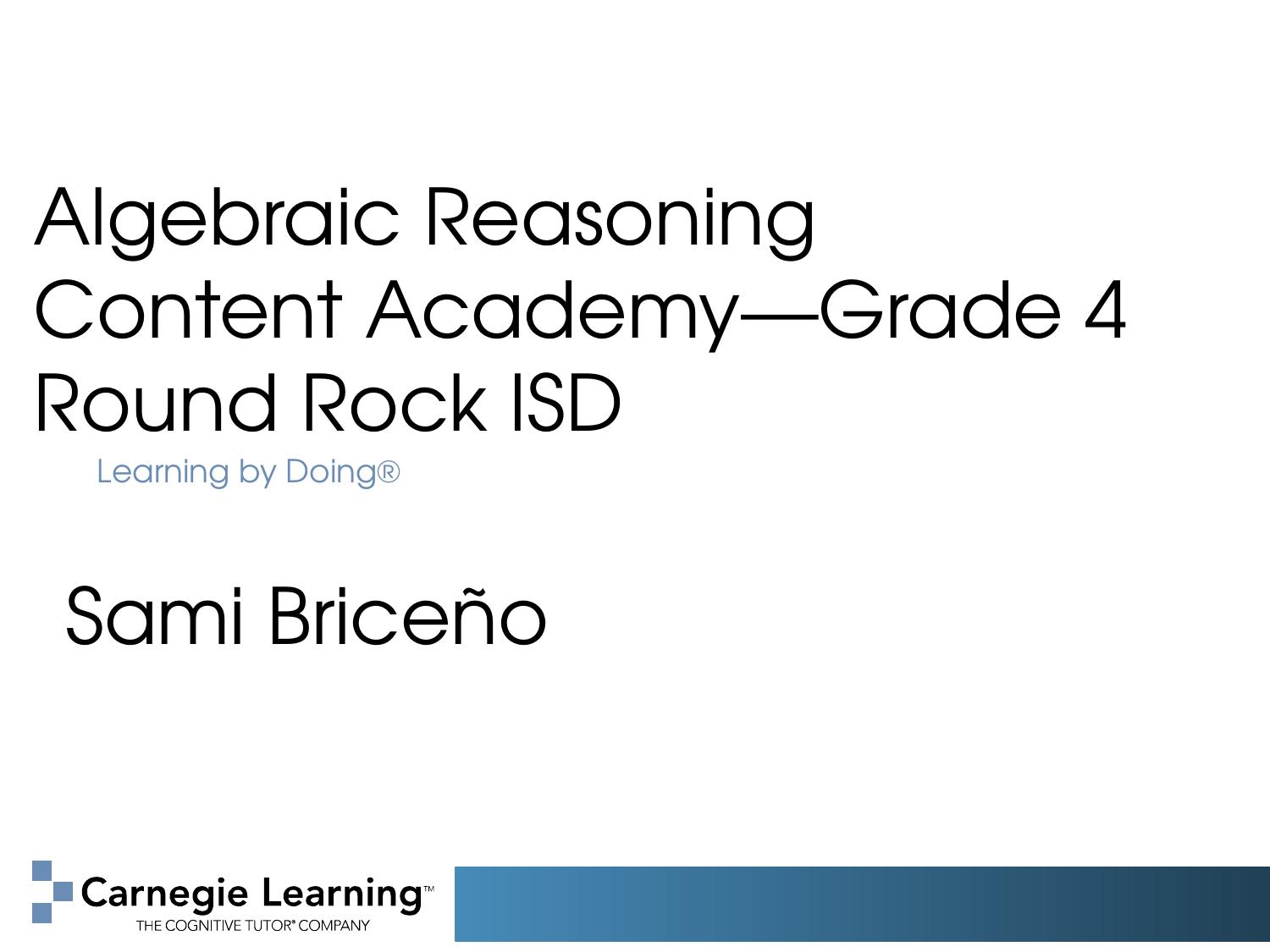

# Algebraic Reasoning Content Academy—Grade 4 Round Rock ISD
Learning by Doing®
Sami Briceño